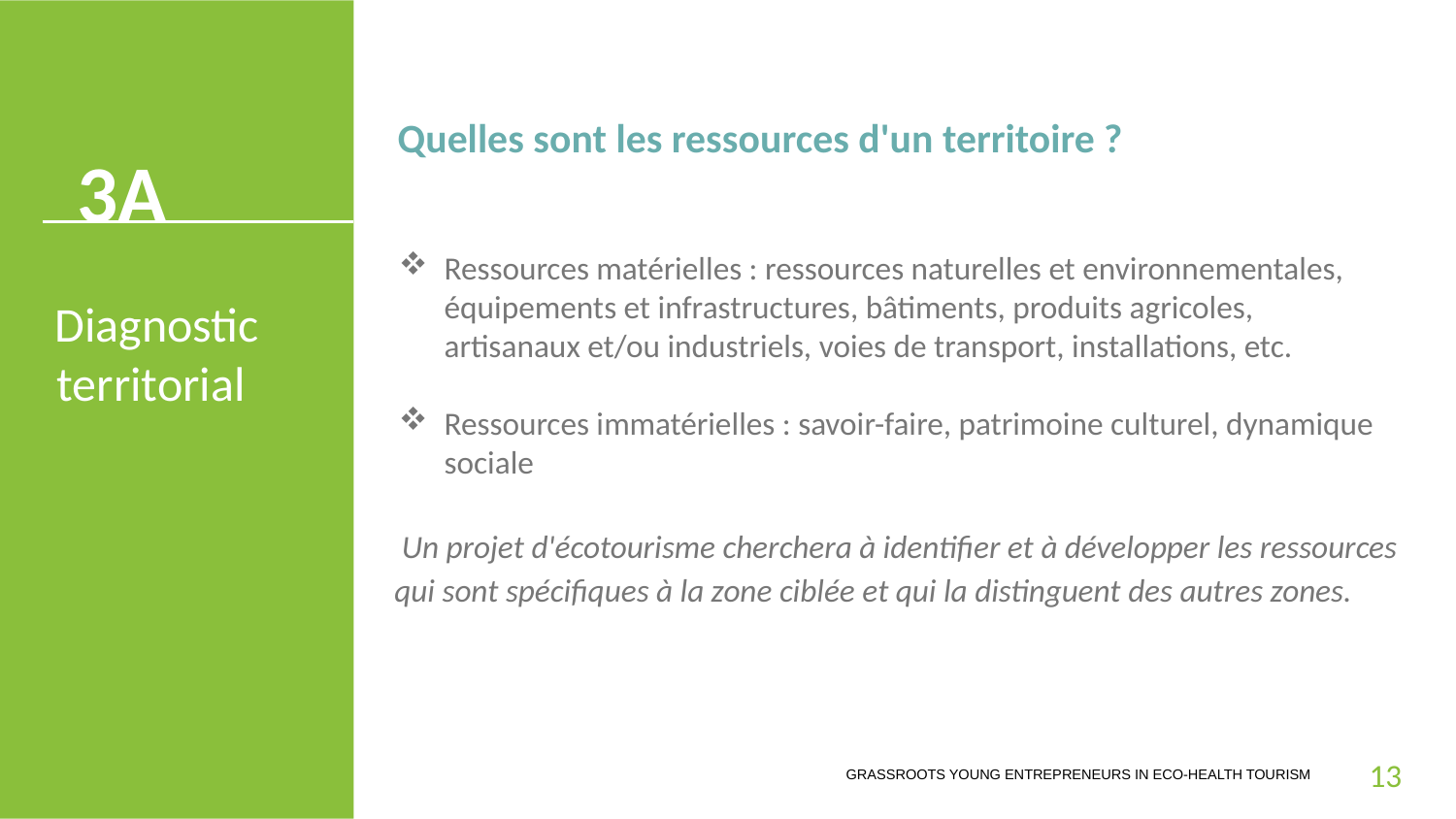

Quelles sont les ressources d'un territoire ?

3A

Ressources matérielles : ressources naturelles et environnementales, équipements et infrastructures, bâtiments, produits agricoles, artisanaux et/ou industriels, voies de transport, installations, etc.

Ressources immatérielles : savoir-faire, patrimoine culturel, dynamique sociale
Diagnostic territorial

 Un projet d'écotourisme cherchera à identifier et à développer les ressources qui sont spécifiques à la zone ciblée et qui la distinguent des autres zones.
13
GRASSROOTS YOUNG ENTREPRENEURS IN ECO-HEALTH TOURISM